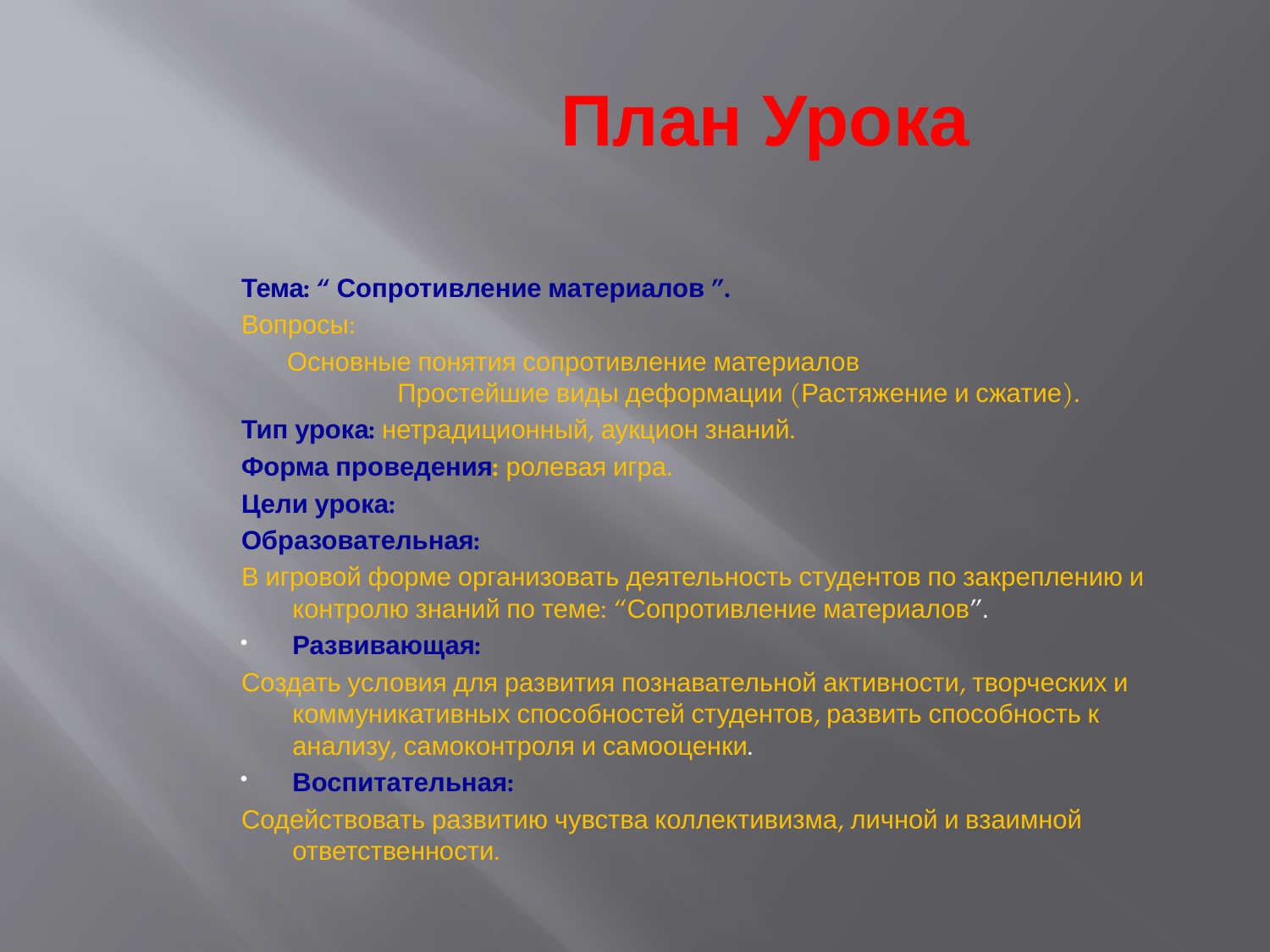

# План Урока
Тема: “ Сопротивление материалов ”.
Вопросы:
       Основные понятия сопротивление материалов                                                                Простейшие виды деформации (Растяжение и сжатие).
Тип урока: нетрадиционный, аукцион знаний.
Форма проведения: ролевая игра.
Цели урока:
Образовательная:
В игровой форме организовать деятельность студентов по закреплению и контролю знаний по теме: “Сопротивление материалов”.
Развивающая:
Создать условия для развития познавательной активности, творческих и коммуникативных способностей студентов, развить способность к анализу, самоконтроля и самооценки.
Воспитательная:
Содействовать развитию чувства коллективизма, личной и взаимной ответственности.